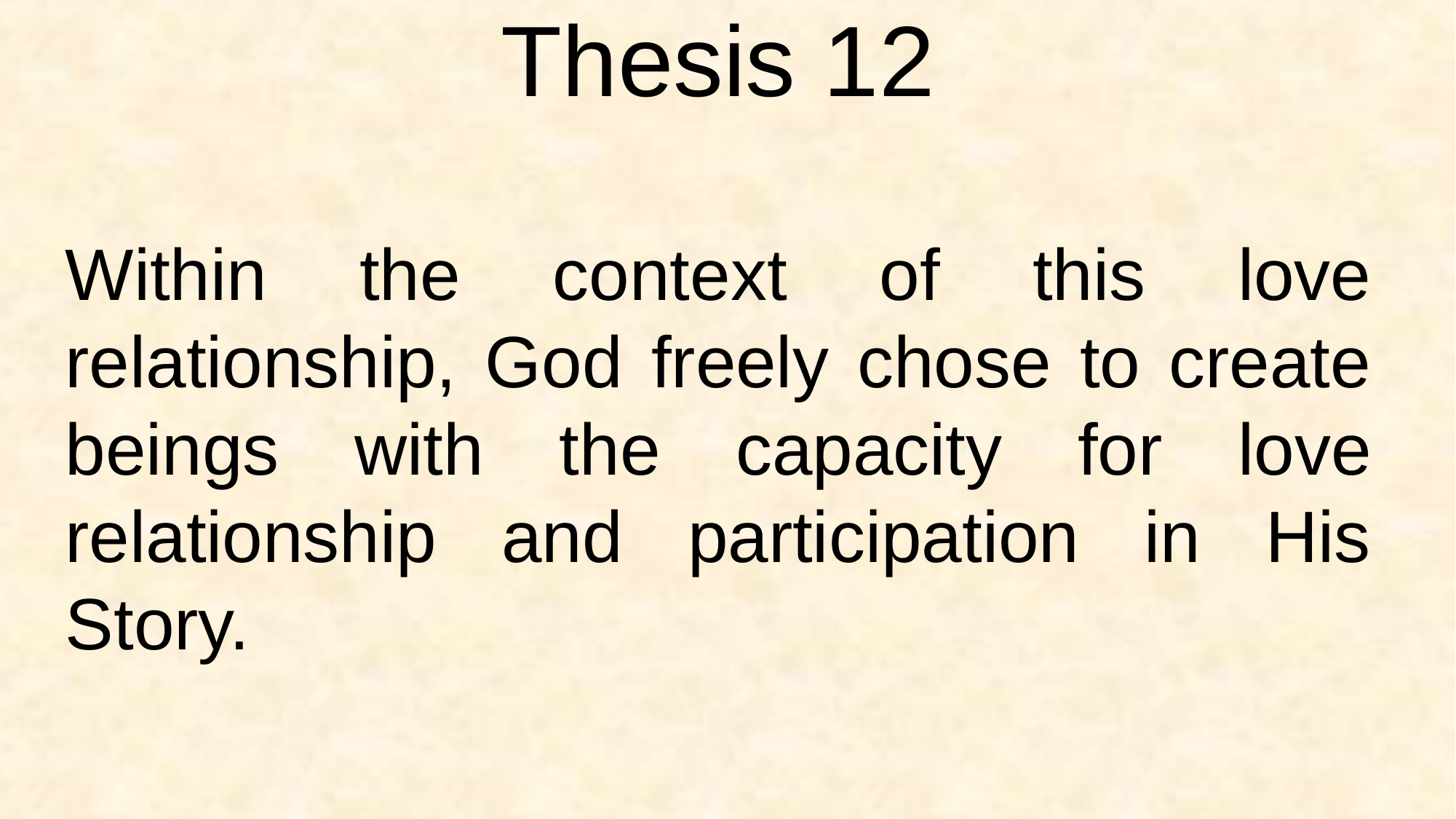

Thesis 12

Within the context of this love relationship, God freely chose to create beings with the capacity for love relationship and participation in His Story.